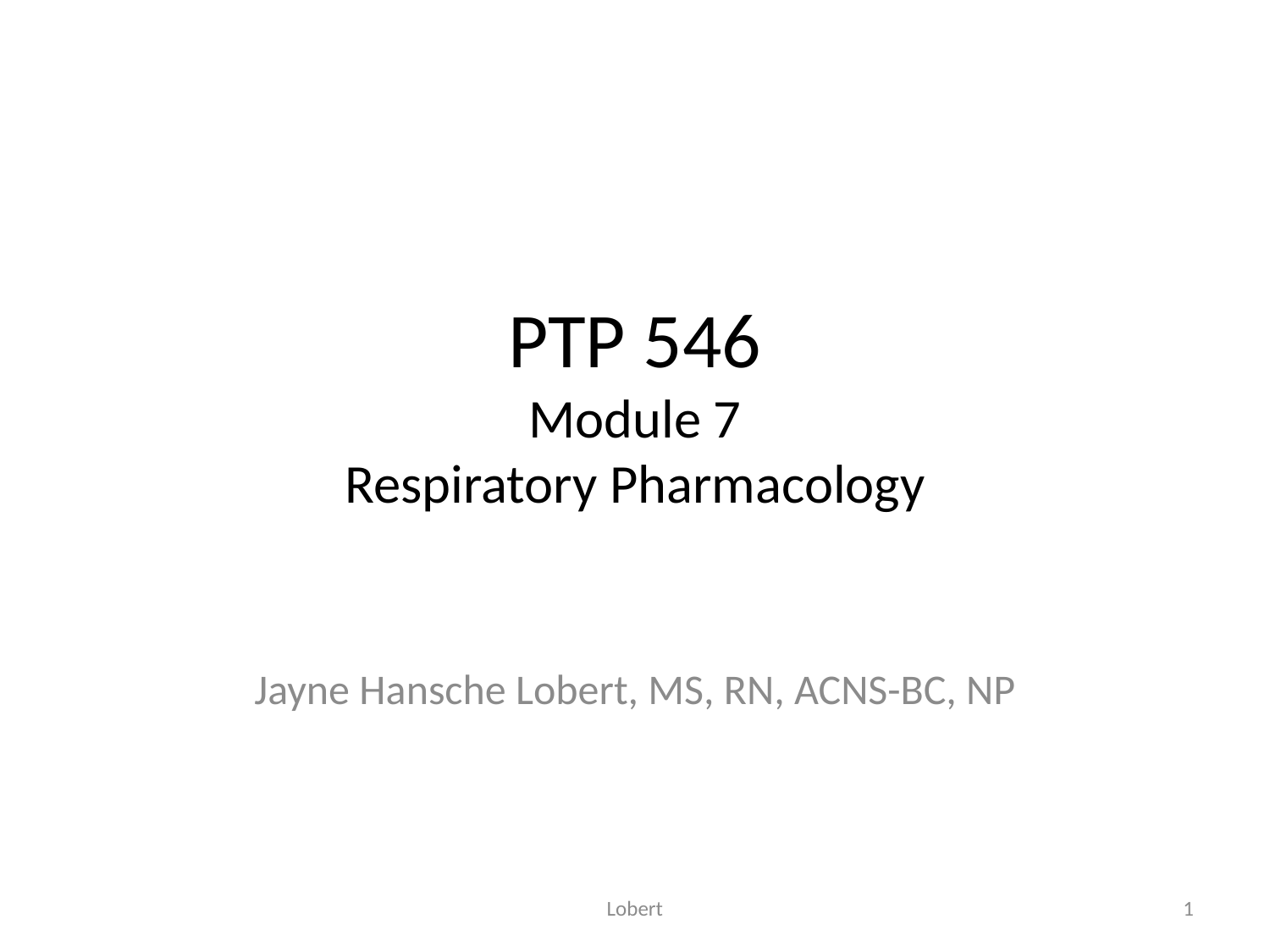

# PTP 546 Module 7 Respiratory Pharmacology
Jayne Hansche Lobert, MS, RN, ACNS-BC, NP
Lobert
1